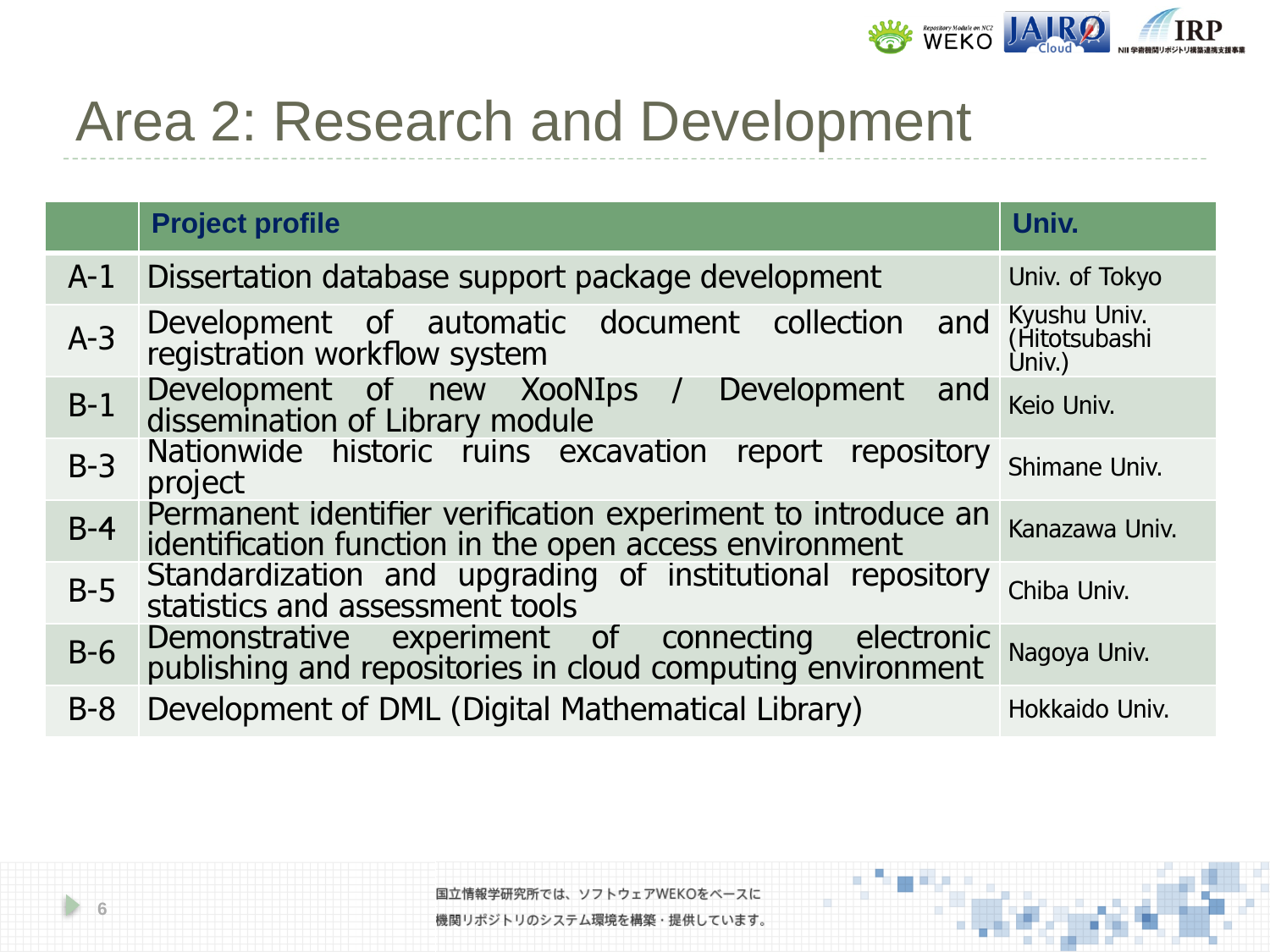

# Area 2: Research and Development
|  | Project profile | Univ. |
| --- | --- | --- |
| A-1 | Dissertation database support package development | Univ. of Tokyo |
| A-3 | Development of automatic document collection and registration workflow system | Kyushu Univ. (Hitotsubashi Univ.) |
| B-1 | Development of new XooNIps / Development and dissemination of Library module | Keio Univ. |
| B-3 | Nationwide historic ruins excavation report repository project | Shimane Univ. |
| B-4 | Permanent identifier verification experiment to introduce an identification function in the open access environment | Kanazawa Univ. |
| B-5 | Standardization and upgrading of institutional repository statistics and assessment tools | Chiba Univ. |
| B-6 | Demonstrative experiment of connecting electronic publishing and repositories in cloud computing environment | Nagoya Univ. |
| B-8 | Development of DML (Digital Mathematical Library) | Hokkaido Univ. |
6